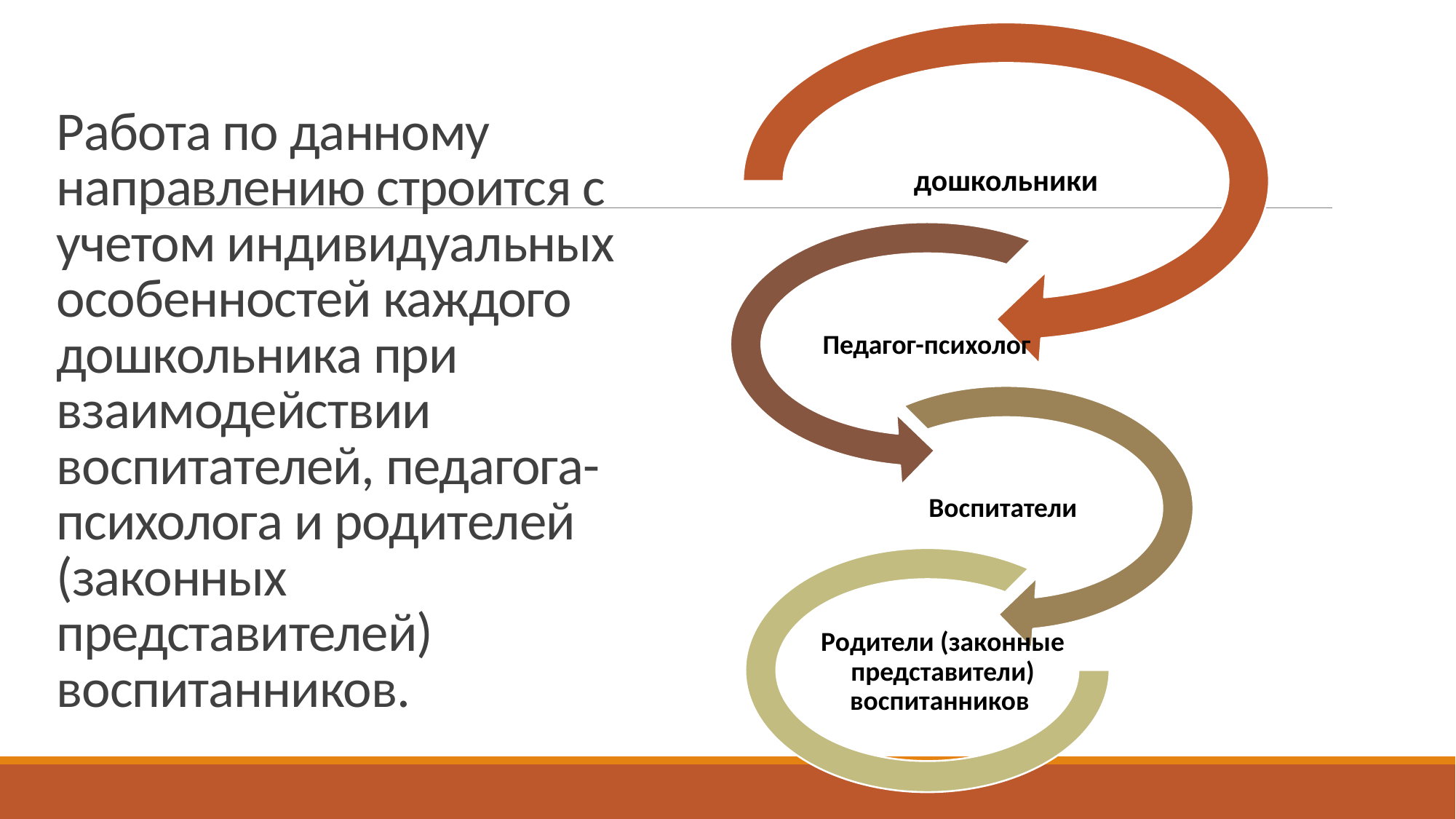

дошкольники

Педагог-психолог
Воспитатели
Родители (законные представители) воспитанников
# Работа по данному направлению строится с учетом индивидуальных особенностей каждого дошкольника при взаимодействии воспитателей, педагога-психолога и родителей (законных представителей) воспитанников.